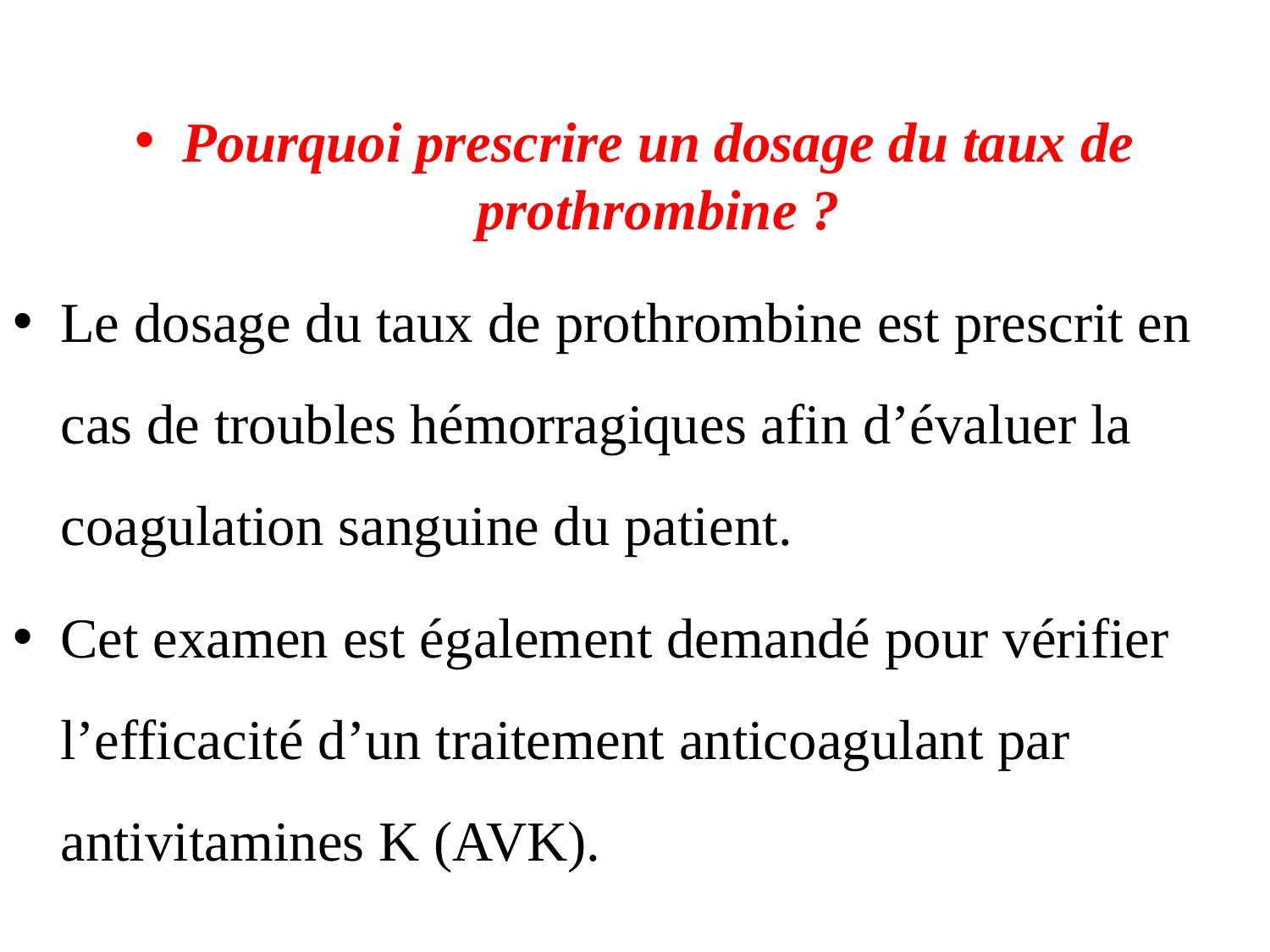

Pourquoi prescrire un dosage du taux de prothrombine ?
Le dosage du taux de prothrombine est prescrit en cas de troubles hémorragiques afin d’évaluer la coagulation sanguine du patient.
Cet examen est également demandé pour vérifier l’efficacité d’un traitement anticoagulant par antivitamines K (AVK).